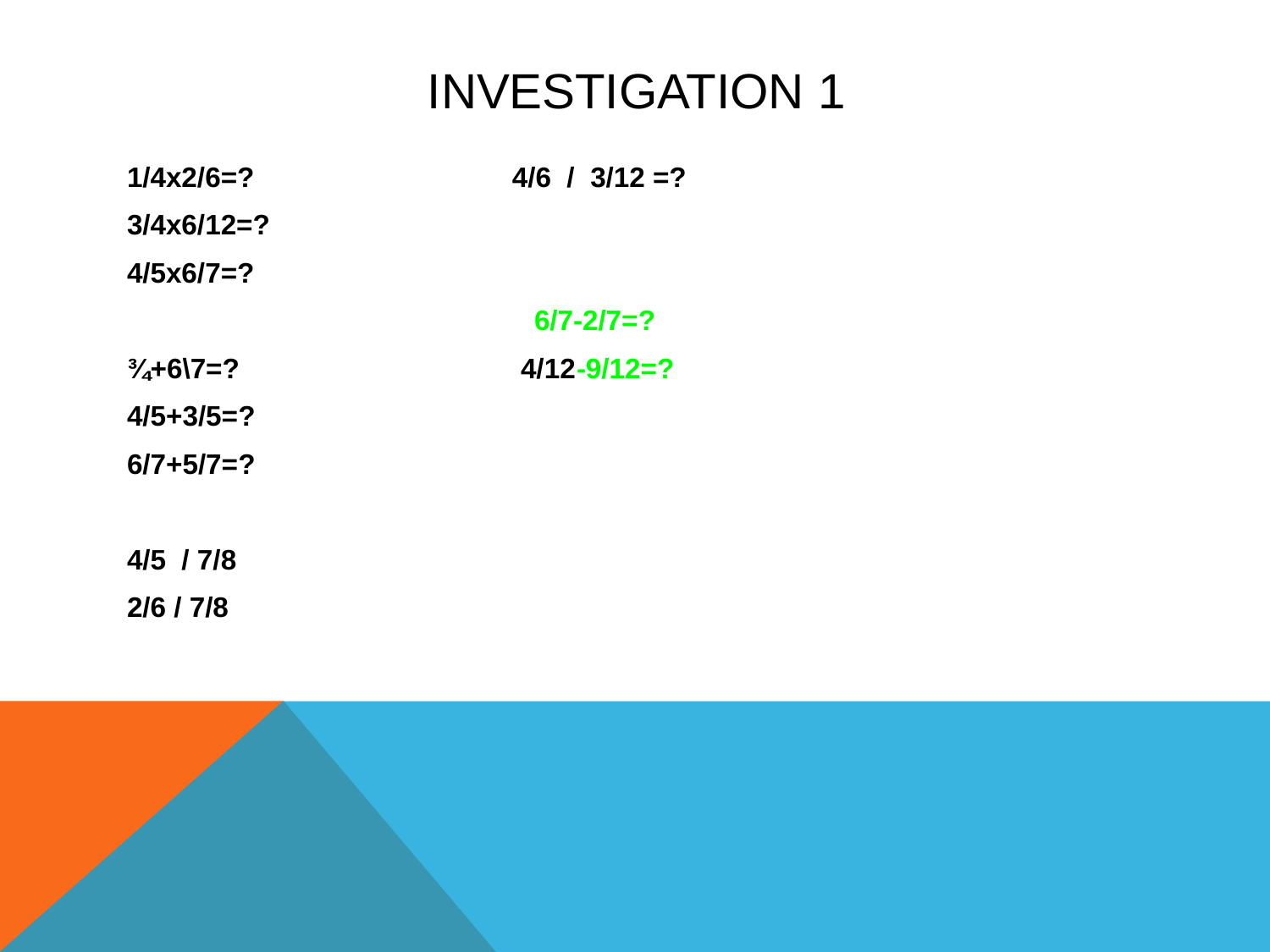

# Investigation 1
1/4x2/6=?                                 4/6  /  3/12 =?
3/4x6/12=?
4/5x6/7=?
                                                    6/7-2/7=?
¾+6\7=?                                    4/12-9/12=?
4/5+3/5=?
6/7+5/7=?

4/5  / 7/8
2/6 / 7/8